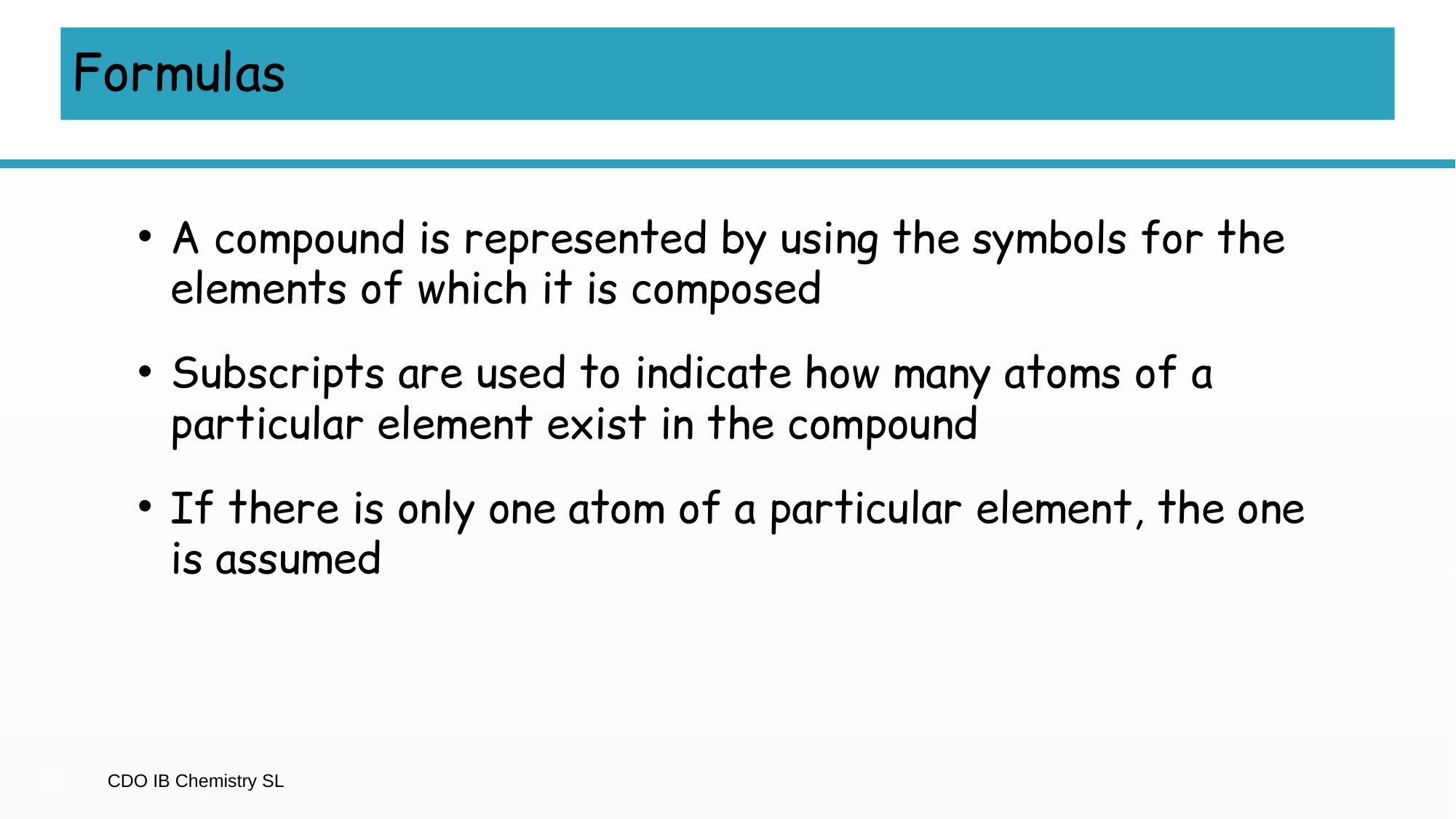

# Formulas
A compound is represented by using the symbols for the elements of which it is composed
Subscripts are used to indicate how many atoms of a particular element exist in the compound
If there is only one atom of a particular element, the one is assumed
23
CDO IB Chemistry SL